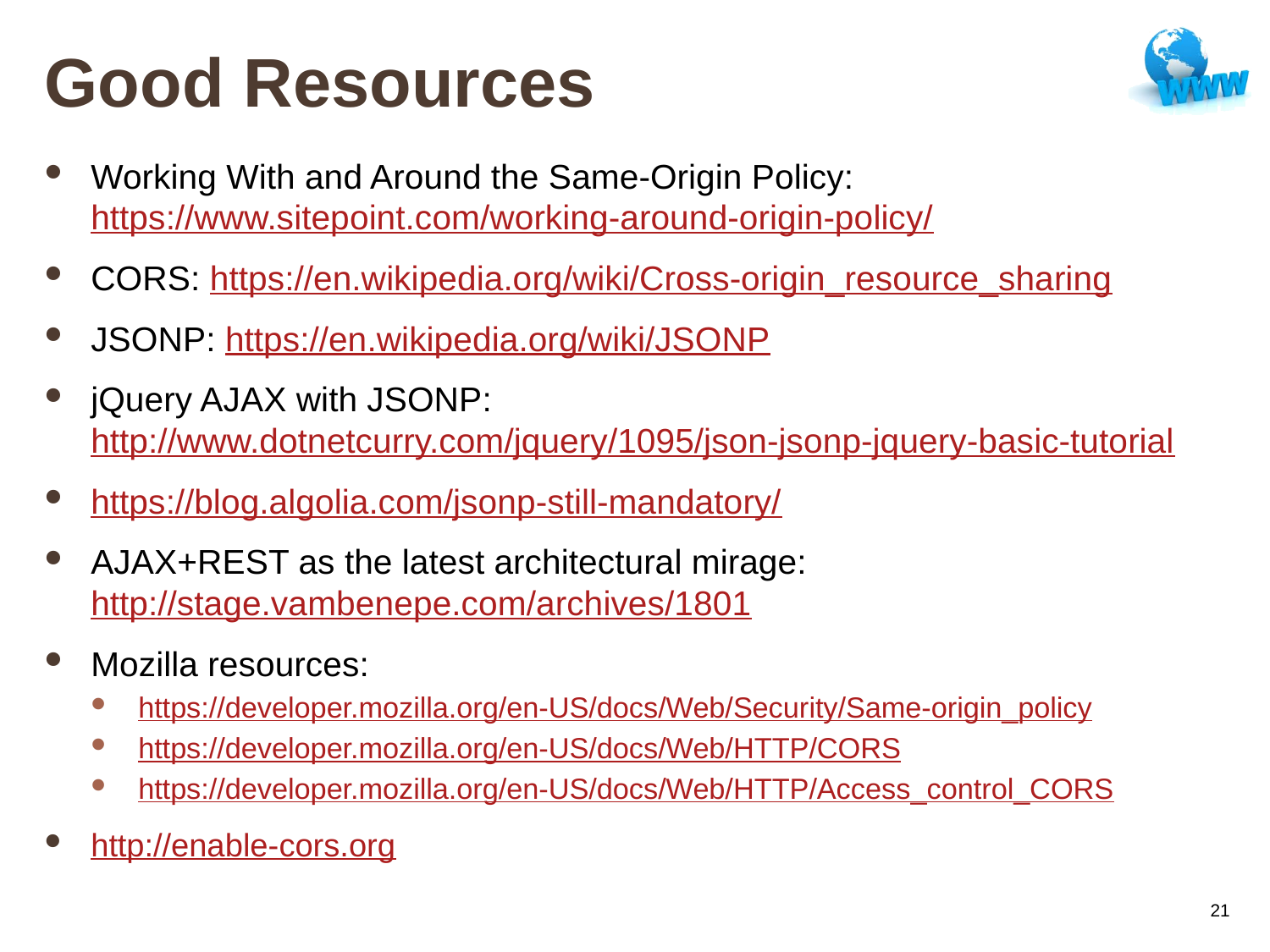

# Good Resources
Working With and Around the Same-Origin Policy: https://www.sitepoint.com/working-around-origin-policy/
CORS: https://en.wikipedia.org/wiki/Cross-origin_resource_sharing
JSONP: https://en.wikipedia.org/wiki/JSONP
jQuery AJAX with JSONP: http://www.dotnetcurry.com/jquery/1095/json-jsonp-jquery-basic-tutorial
https://blog.algolia.com/jsonp-still-mandatory/
AJAX+REST as the latest architectural mirage: http://stage.vambenepe.com/archives/1801
Mozilla resources:
https://developer.mozilla.org/en-US/docs/Web/Security/Same-origin_policy
https://developer.mozilla.org/en-US/docs/Web/HTTP/CORS
https://developer.mozilla.org/en-US/docs/Web/HTTP/Access_control_CORS
http://enable-cors.org
21